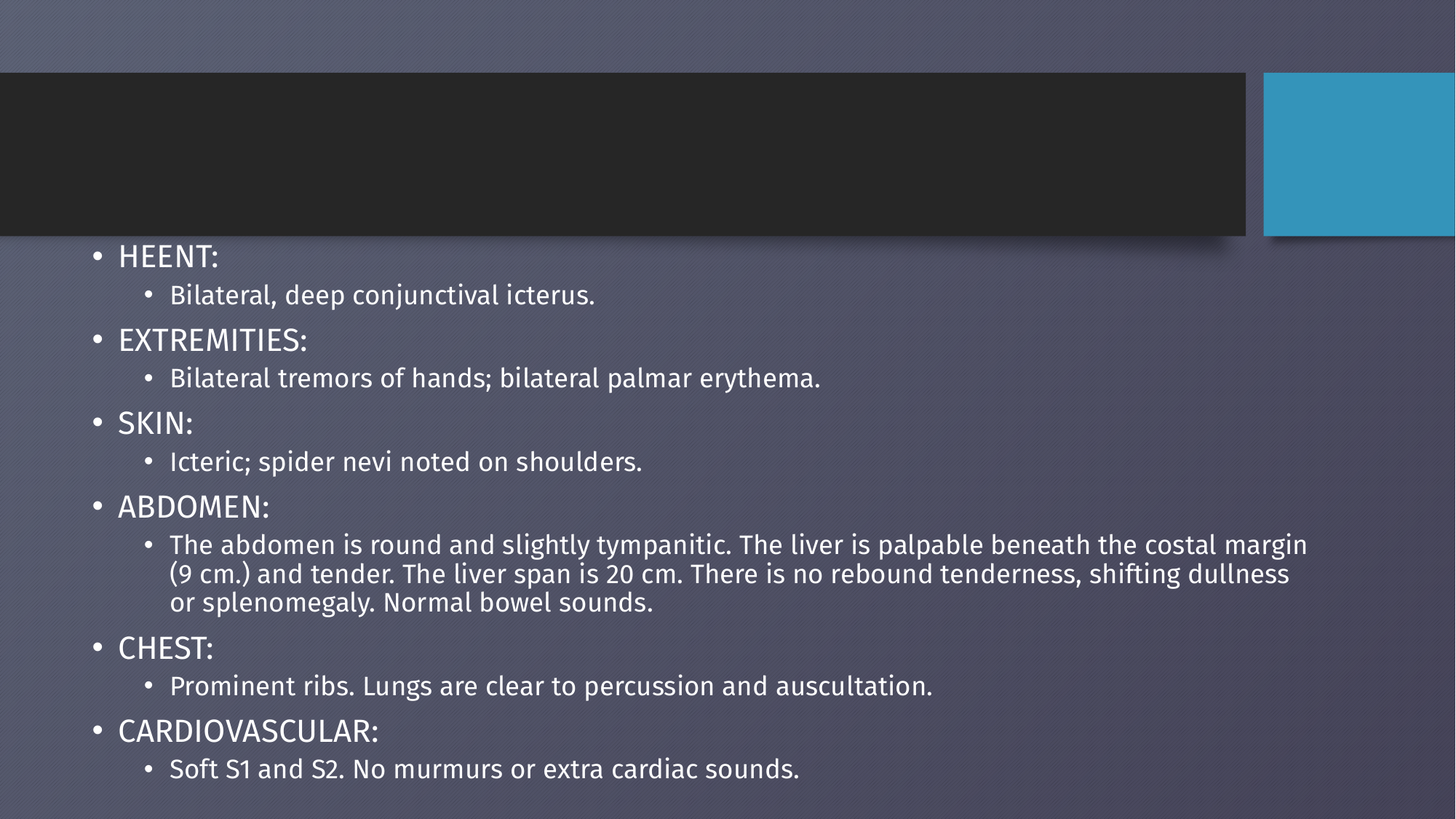

HEENT:
Bilateral, deep conjunctival icterus.
EXTREMITIES:
Bilateral tremors of hands; bilateral palmar erythema.
SKIN:
Icteric; spider nevi noted on shoulders.
ABDOMEN:
The abdomen is round and slightly tympanitic. The liver is palpable beneath the costal margin (9 cm.) and tender. The liver span is 20 cm. There is no rebound tenderness, shifting dullness or splenomegaly. Normal bowel sounds.
CHEST:
Prominent ribs. Lungs are clear to percussion and auscultation.
CARDIOVASCULAR:
Soft S1 and S2. No murmurs or extra cardiac sounds.